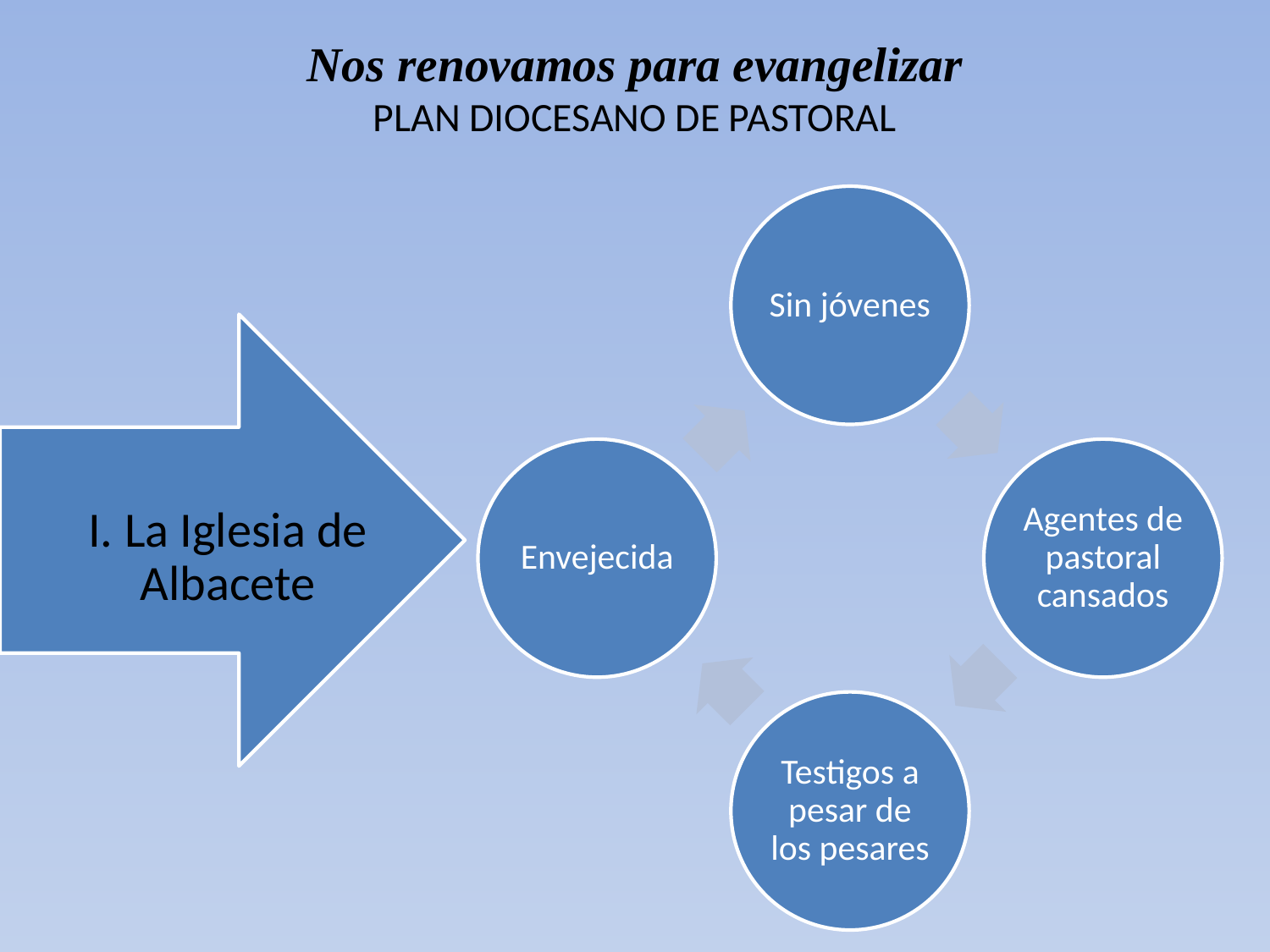

# Nos renovamos para evangelizar PLAN DIOCESANO DE PASTORAL
Sin jóvenes

Agentes de pastoral cansados

Testigos a pesar de los pesares

Envejecida

I. La Iglesia de Albacete